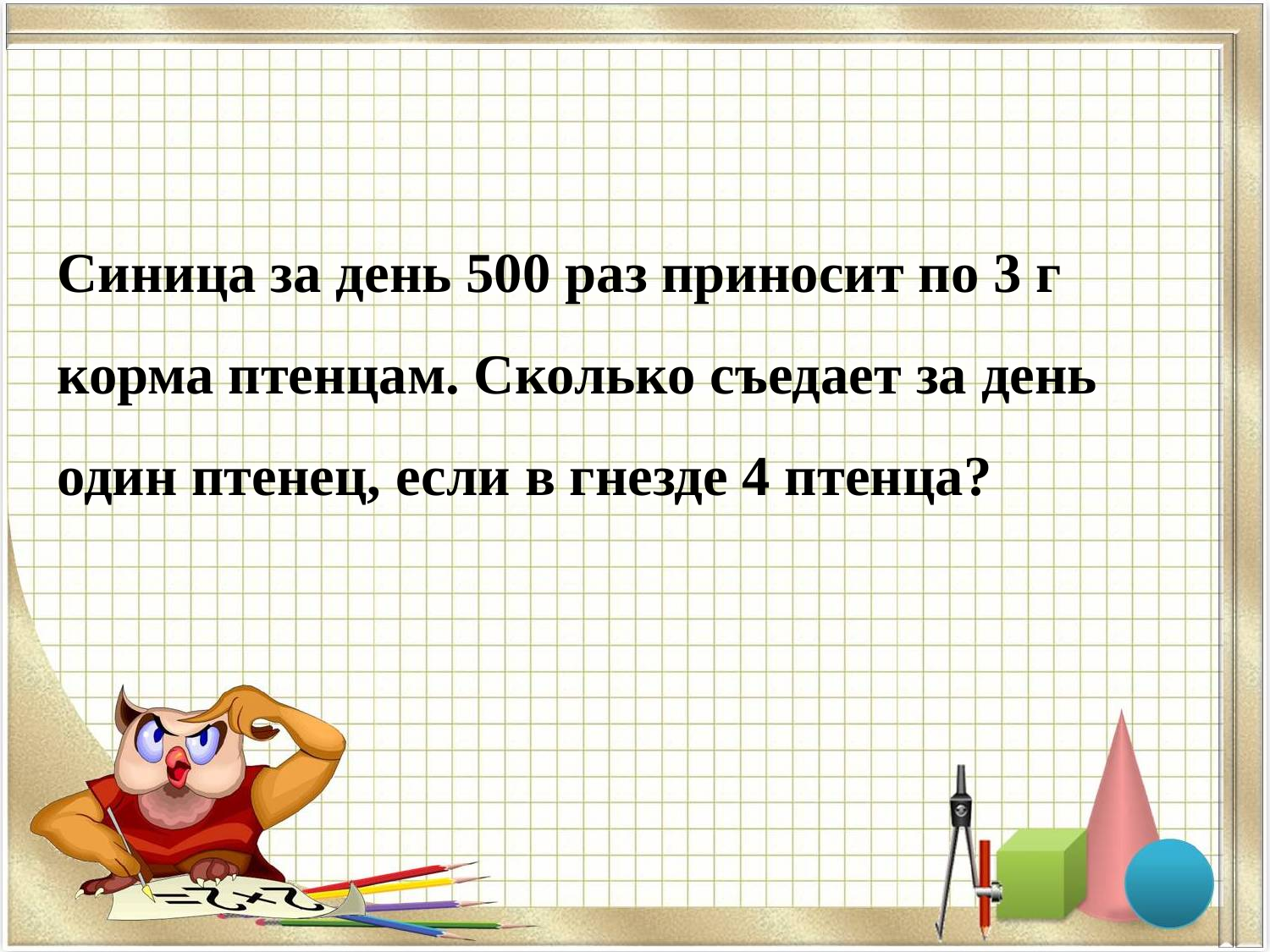

Синица за день 500 раз приносит по 3 г корма птенцам. Сколько съедает за день один птенец, если в гнезде 4 птенца?